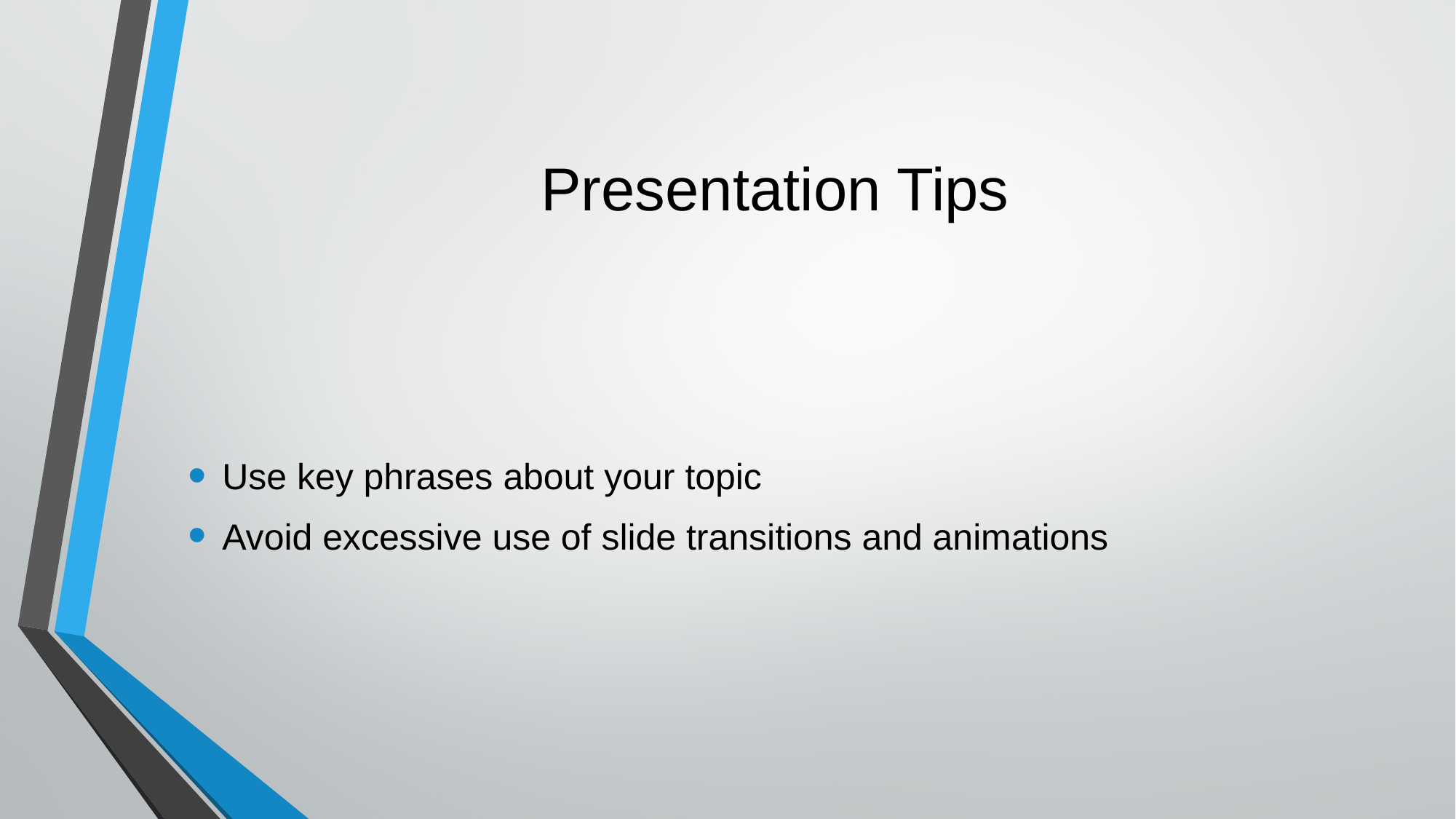

# Presentation Tips
Use key phrases about your topic
Avoid excessive use of slide transitions and animations